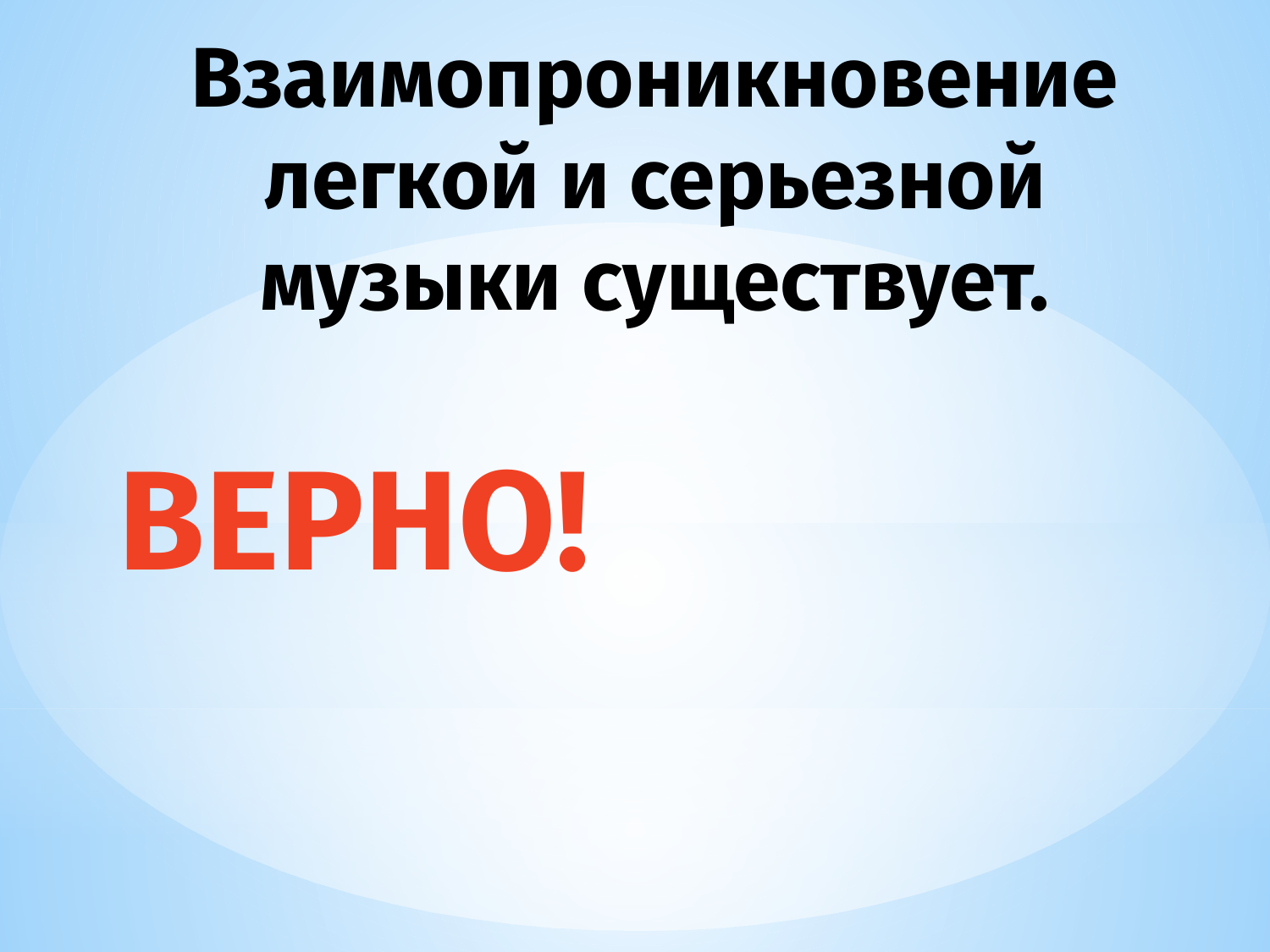

# Взаимопроникновение легкой и серьезной музыки существует. ВЕРНО!